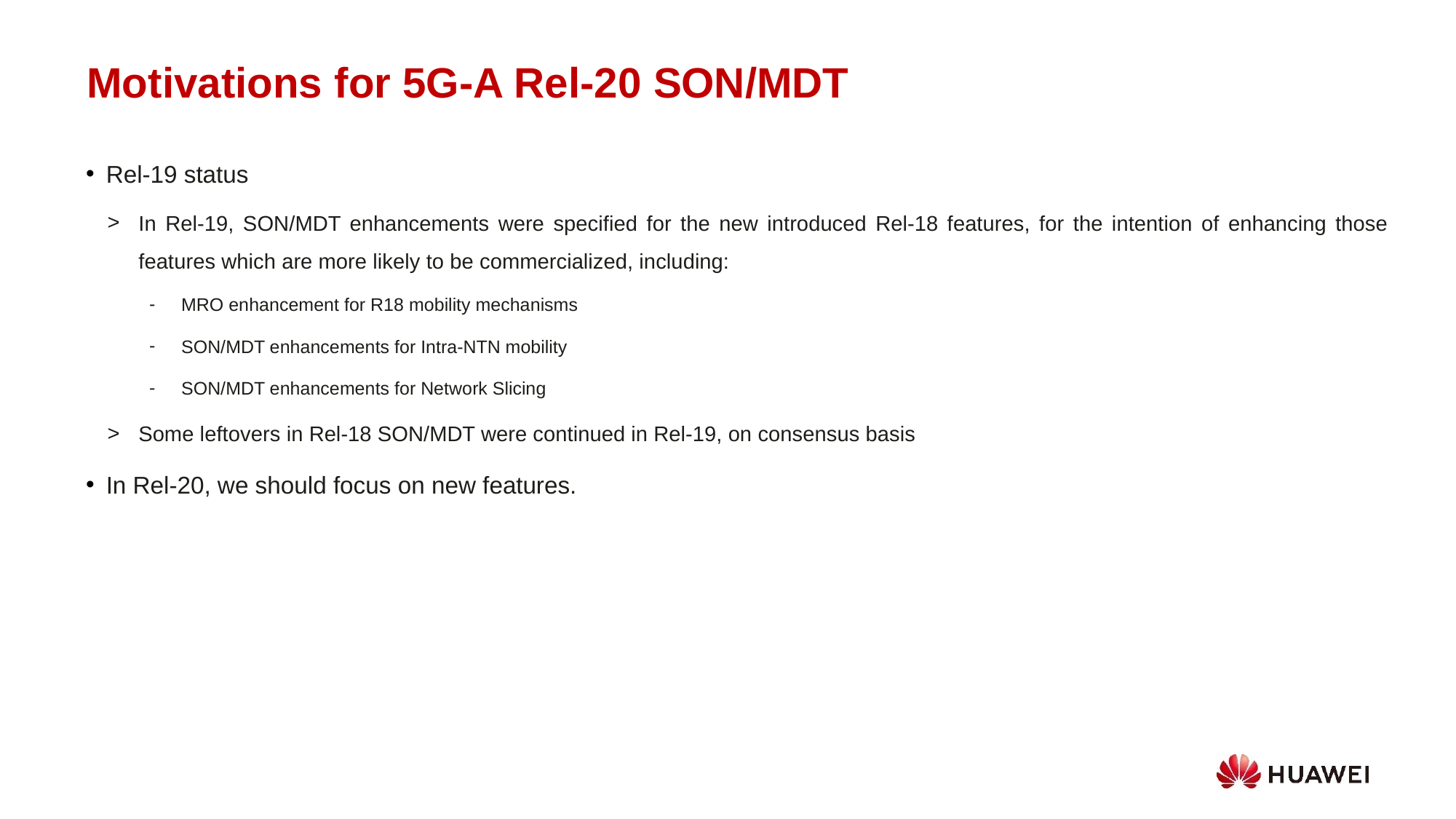

Motivations for 5G-A Rel-20 SON/MDT
Rel-19 status
In Rel-19, SON/MDT enhancements were specified for the new introduced Rel-18 features, for the intention of enhancing those features which are more likely to be commercialized, including:
MRO enhancement for R18 mobility mechanisms
SON/MDT enhancements for Intra-NTN mobility
SON/MDT enhancements for Network Slicing
Some leftovers in Rel-18 SON/MDT were continued in Rel-19, on consensus basis
In Rel-20, we should focus on new features.